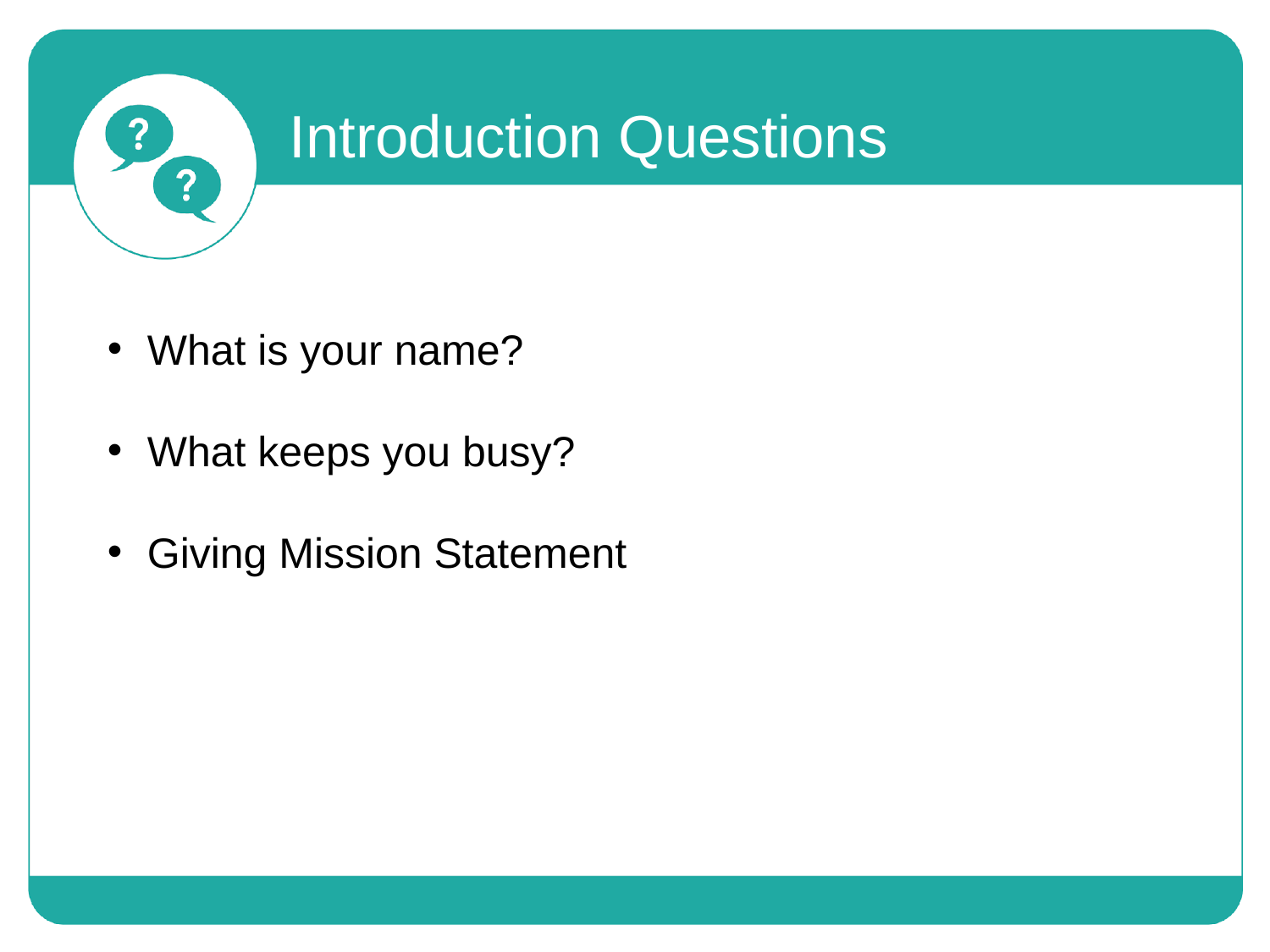

Introduction Questions
What is your name?

What keeps you busy?

Giving Mission Statement